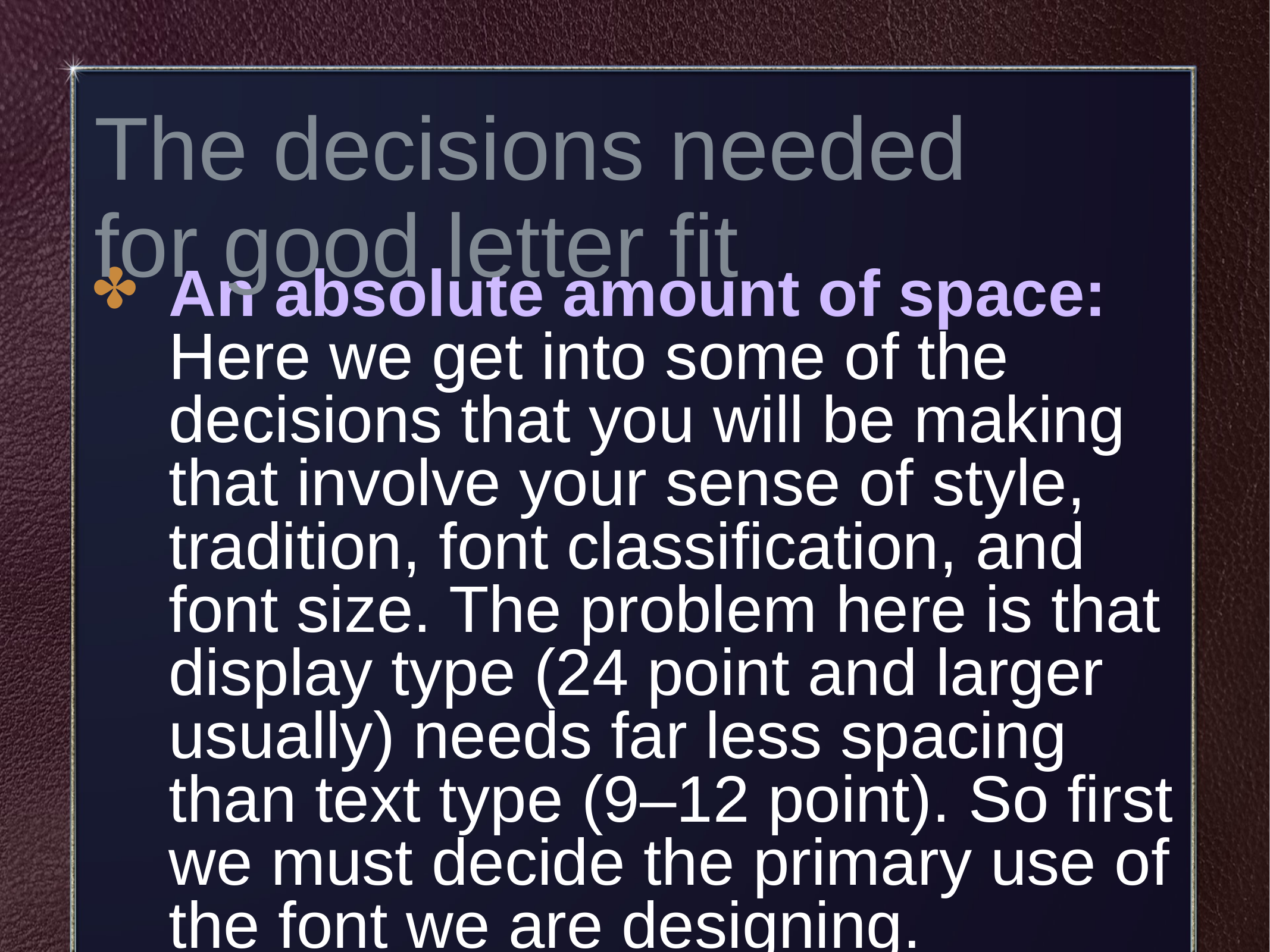

The decisions needed
for good letter fit
An absolute amount of space: Here we get into some of the decisions that you will be making that involve your sense of style, tradition, font classification, and font size. The problem here is that display type (24 point and larger usually) needs far less spacing than text type (9–12 point). So first we must decide the primary use of the font we are designing.